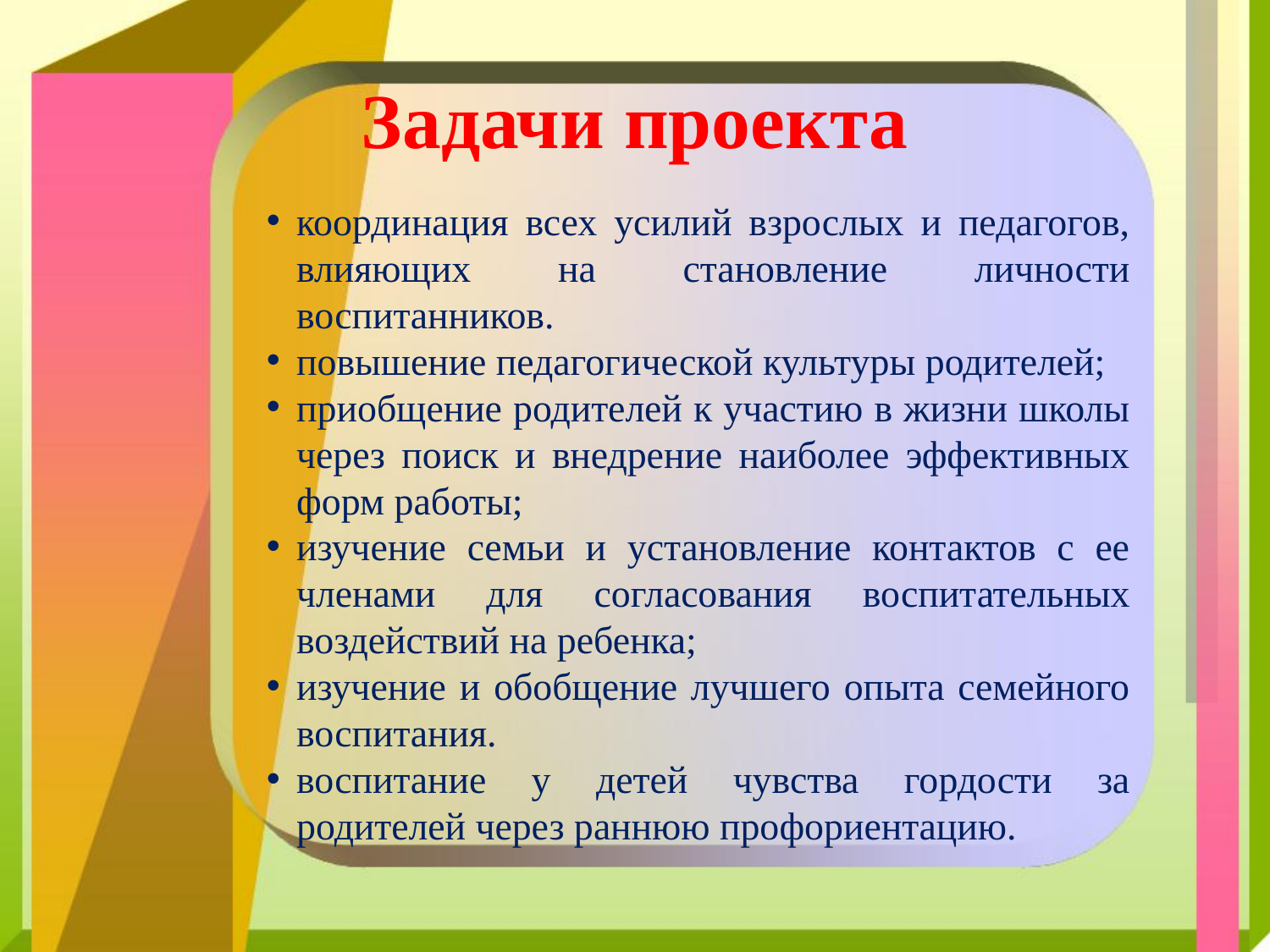

# Задачи проекта
координация всех усилий взрослых и педагогов, влияющих на становление личности воспитанников.
повышение педагогической культуры родителей;
приобщение родителей к участию в жизни школы через поиск и внедрение наиболее эффективных форм работы;
изучение семьи и установление контактов с ее членами для согласования воспитательных воздействий на ребенка;
изучение и обобщение лучшего опыта семейного воспитания.
воспитание у детей чувства гордости за родителей через раннюю профориентацию.